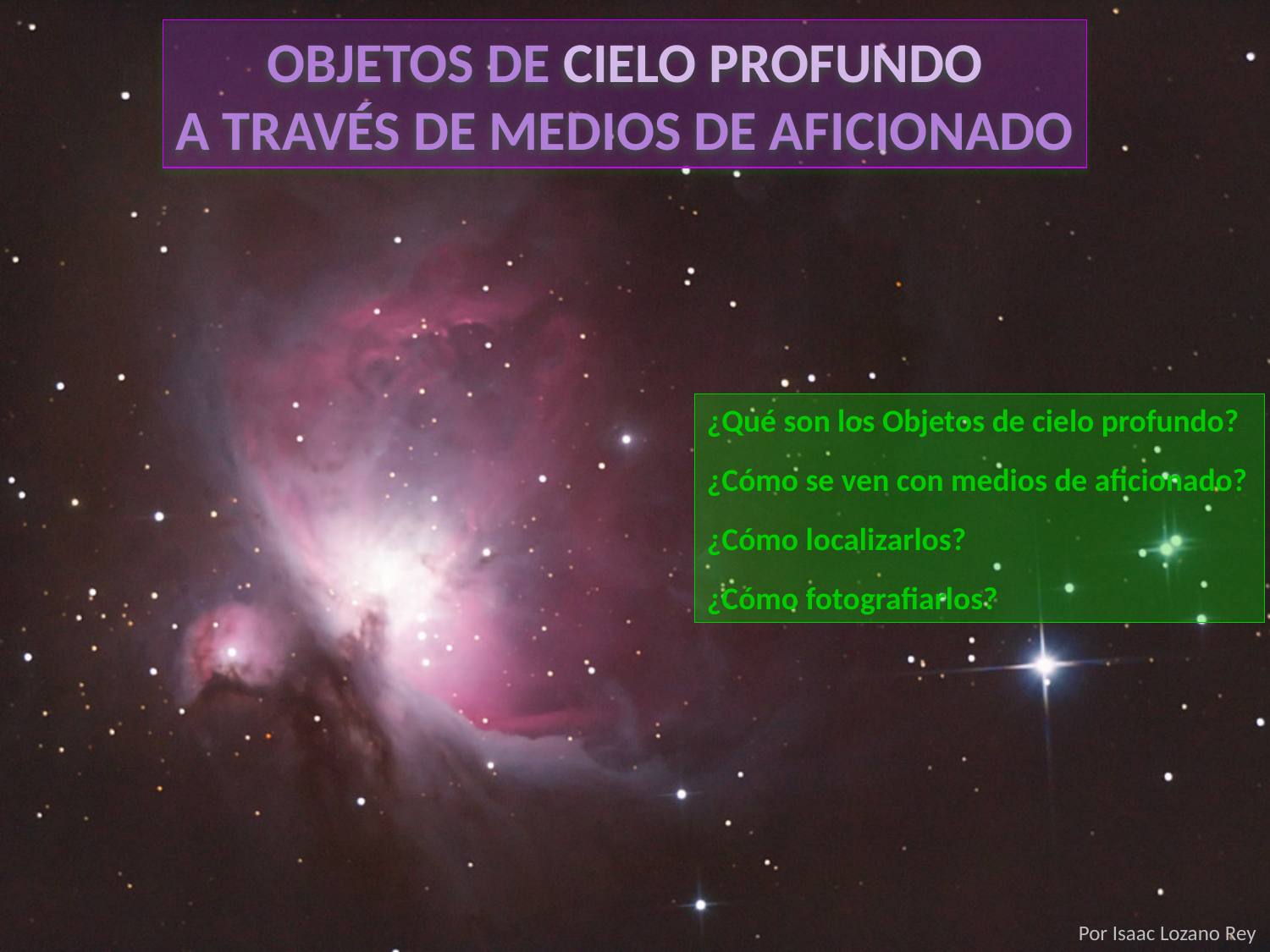

OBJETOS DE CIELO PROFUNDO
A TRAVÉS DE MEDIOS DE AFICIONADO
¿Qué son los Objetos de cielo profundo?
¿Cómo se ven con medios de aficionado?
¿Cómo localizarlos?
¿Cómo fotografiarlos?
Por Isaac Lozano Rey